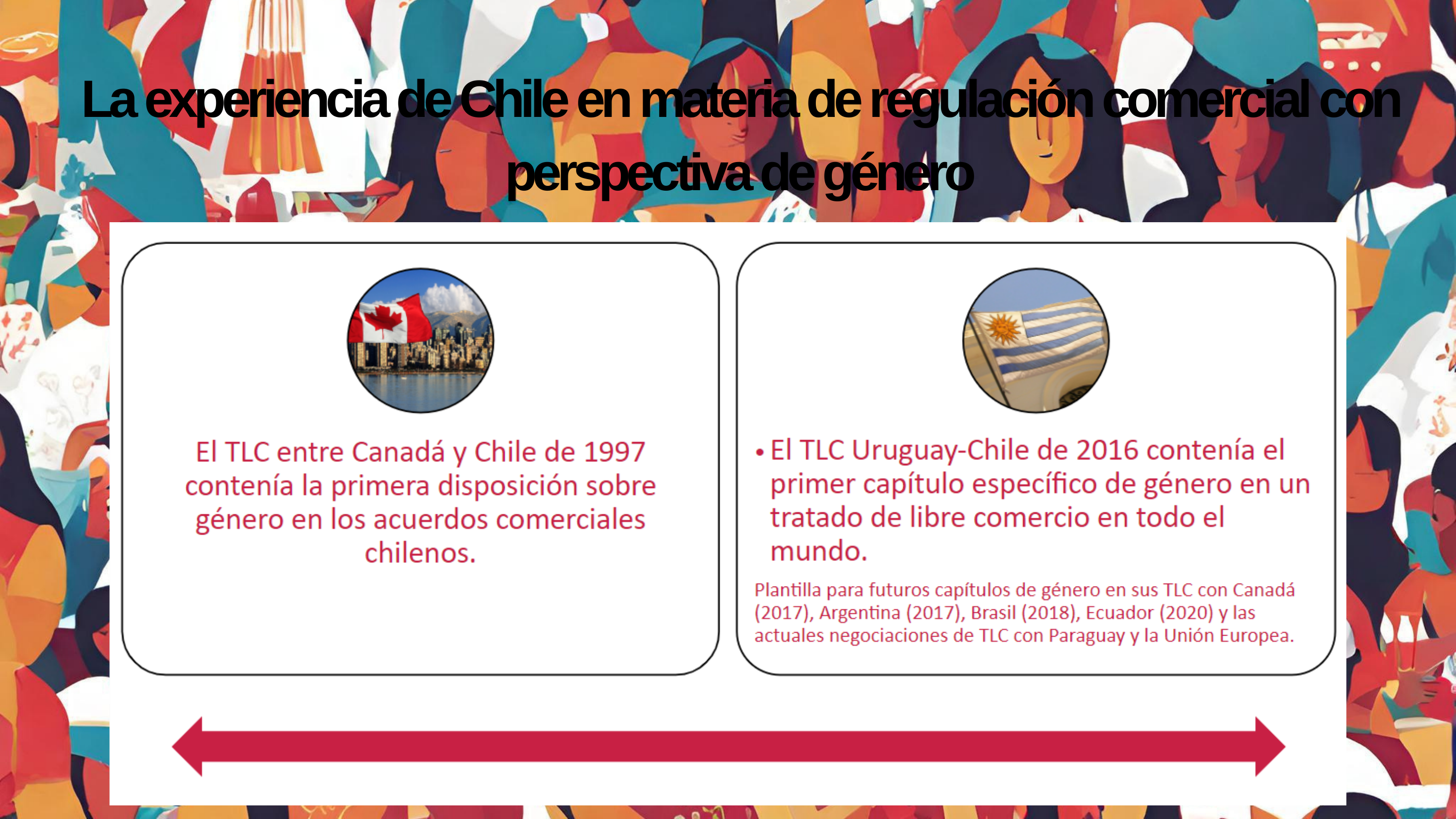

La experiencia de Chile en materia de regulación comercial con perspectiva de género